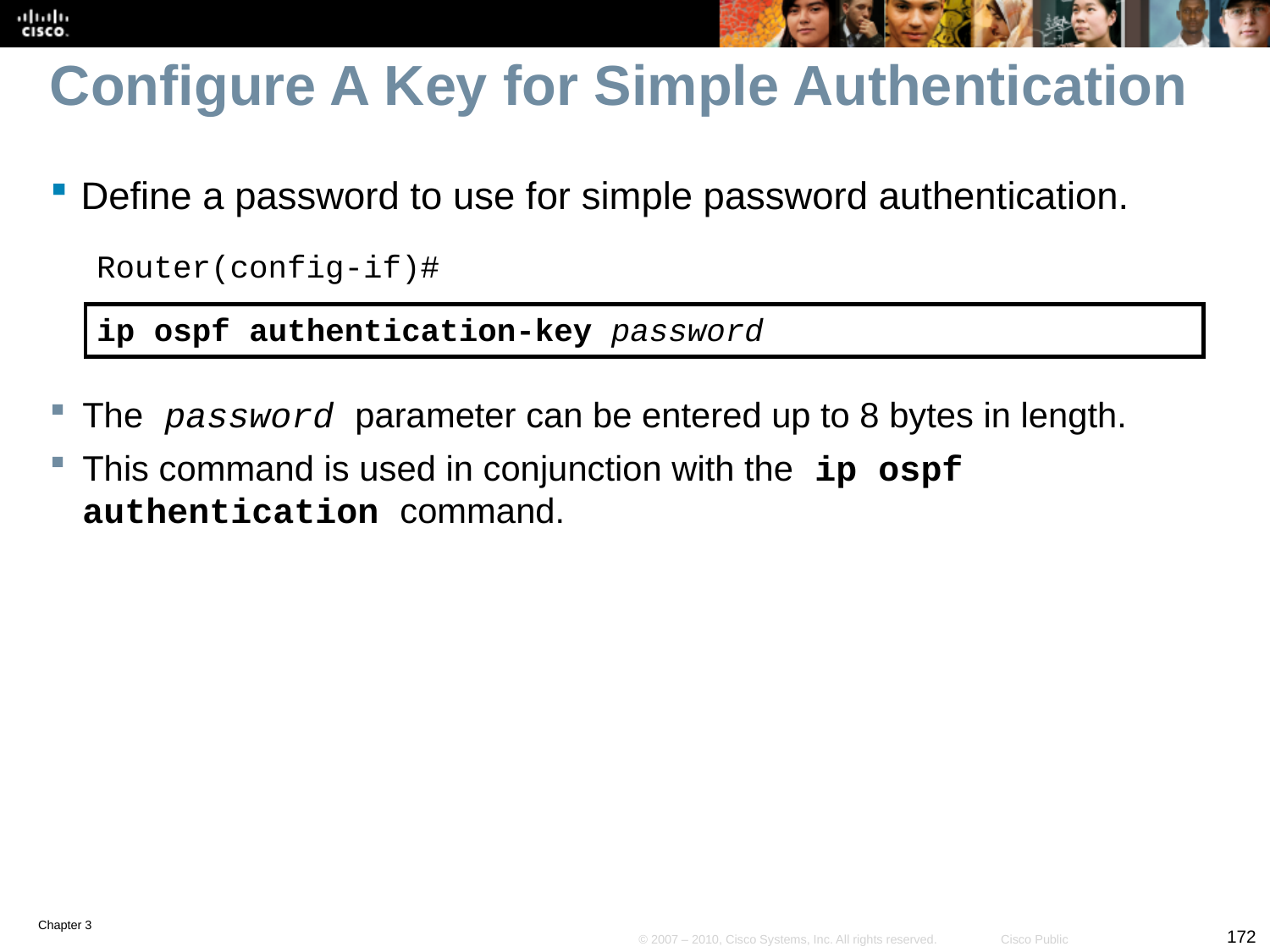

# Configure A Key for Simple Authentication
Define a password to use for simple password authentication.

Router(config-if)#
ip ospf authentication-key password
The password parameter can be entered up to 8 bytes in length.
This command is used in conjunction with the ip ospf authentication command.